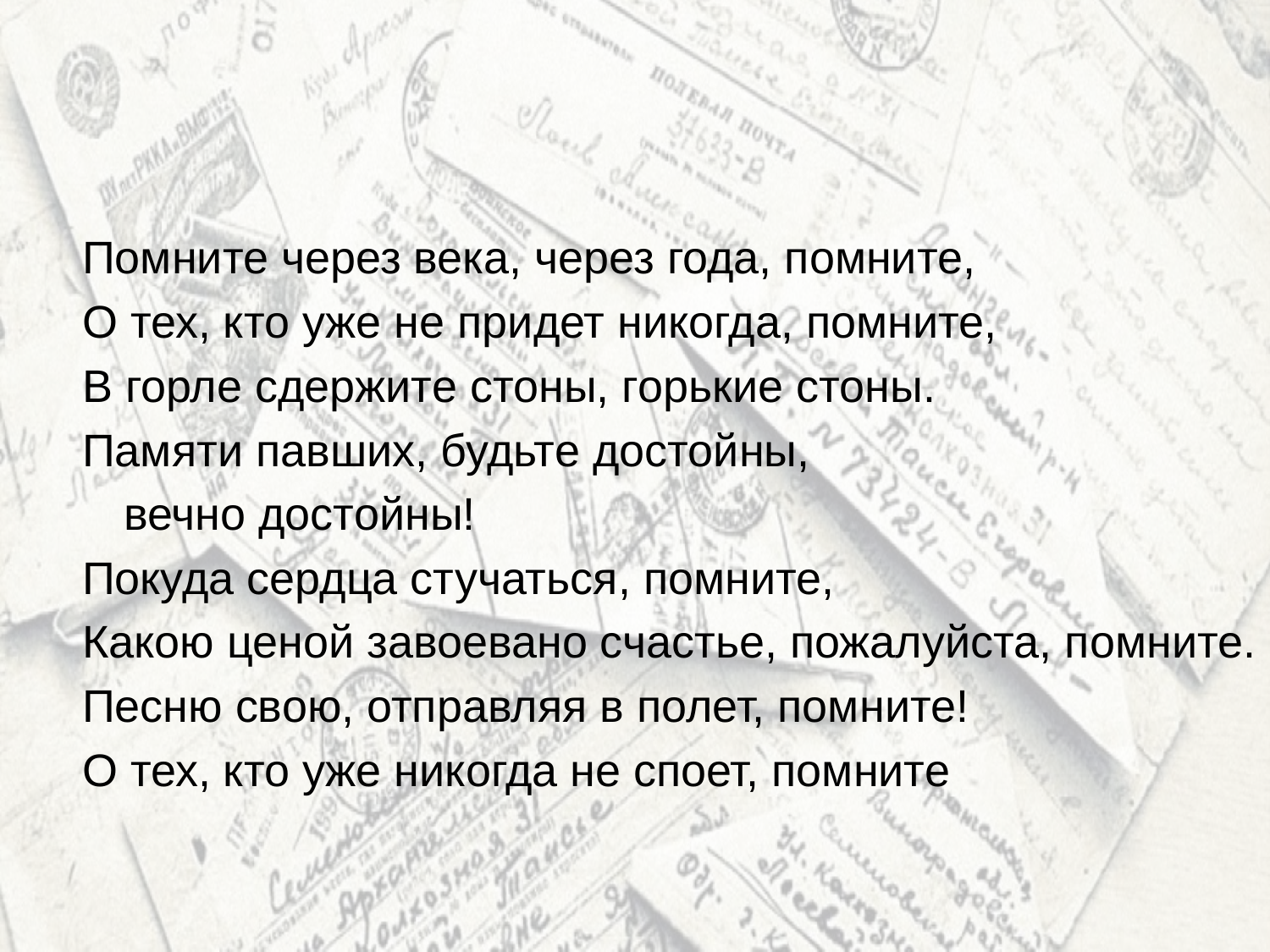

#
Помните через века, через года, помните,
О тех, кто уже не придет никогда, помните,
В горле сдержите стоны, горькие стоны.
Памяти павших, будьте достойны,
						вечно достойны!
Покуда сердца стучаться, помните,
Какою ценой завоевано счастье, пожалуйста, помните.
Песню свою, отправляя в полет, помните!
О тех, кто уже никогда не споет, помните